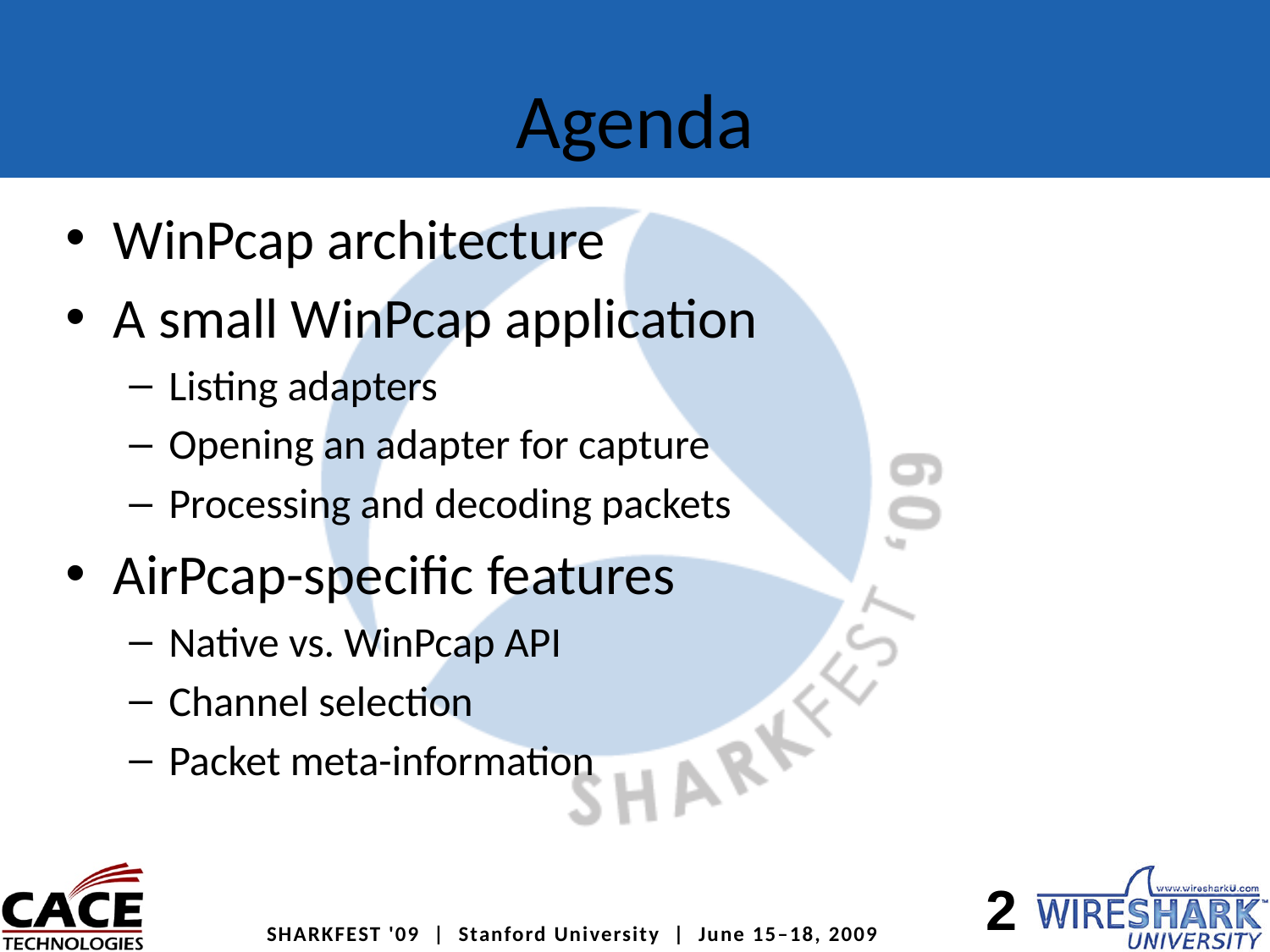

# Agenda
WinPcap architecture
A small WinPcap application
Listing adapters
Opening an adapter for capture
Processing and decoding packets
AirPcap-specific features
Native vs. WinPcap API
Channel selection
Packet meta-information

2